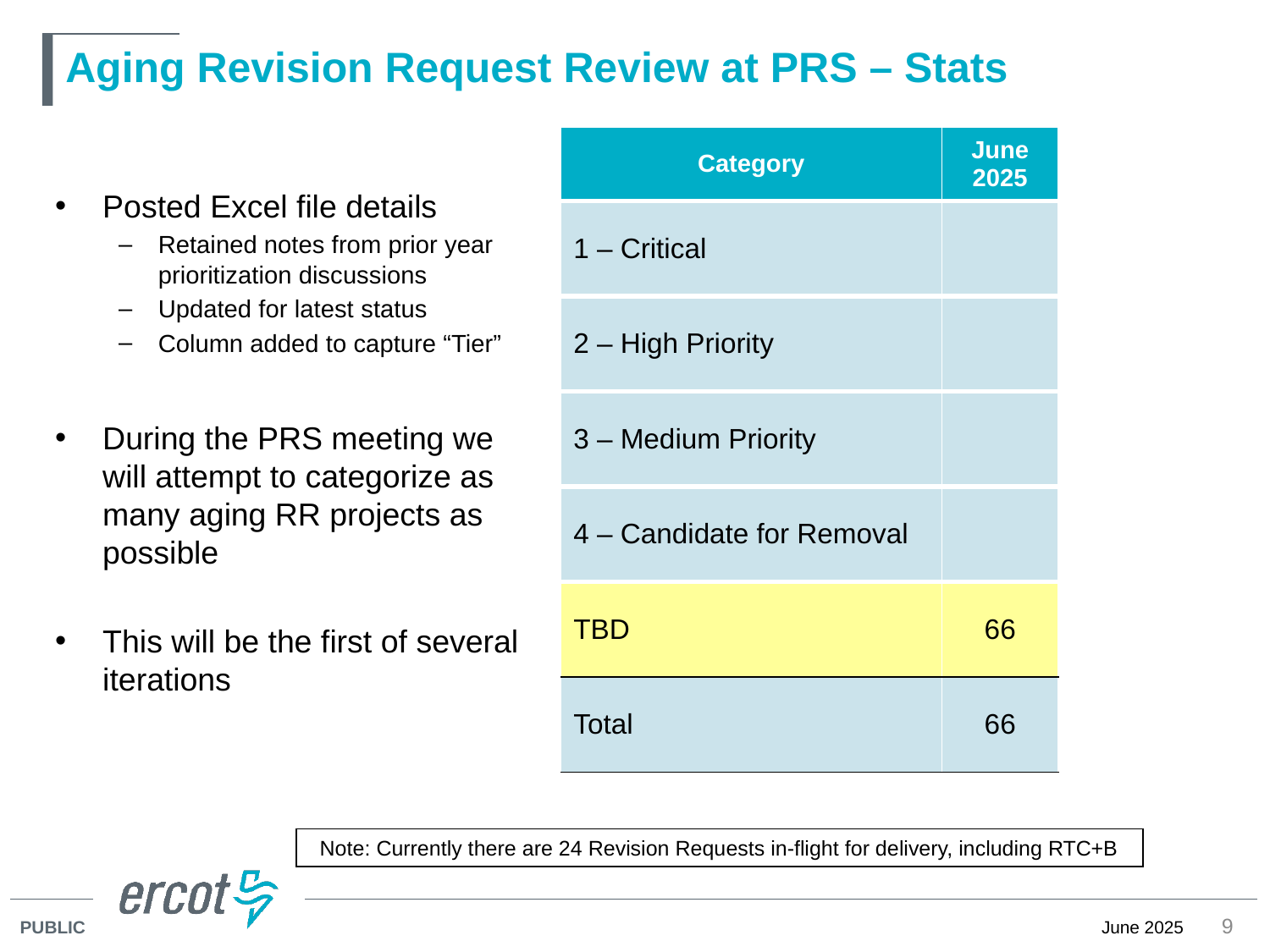

# Aging Revision Request Review at PRS – Stats
| Category | June 2025 |
| --- | --- |
| 1 – Critical |  |
| 2 – High Priority |  |
| 3 – Medium Priority |  |
| 4 – Candidate for Removal |  |
| TBD | 66 |
| Total | 66 |
Posted Excel file details
Retained notes from prior year prioritization discussions
Updated for latest status
Column added to capture “Tier”

During the PRS meeting we will attempt to categorize as many aging RR projects as possible

This will be the first of several iterations
Note: Currently there are 24 Revision Requests in-flight for delivery, including RTC+B
9